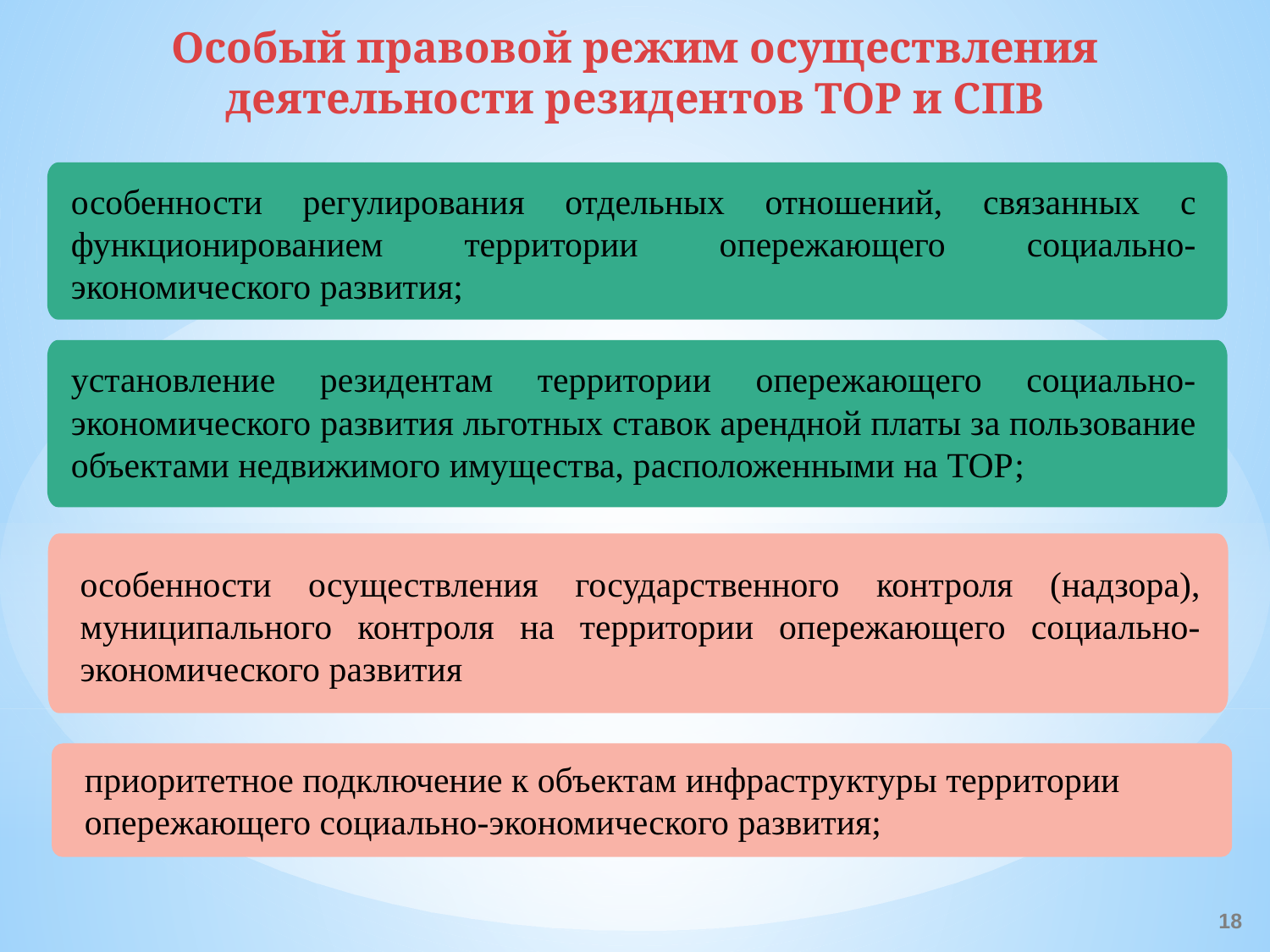

Особый правовой режим осуществления деятельности резидентов ТОР и СПВ

особенности регулирования отдельных отношений, связанных с функционированием территории опережающего социально-экономического развития;
установление резидентам территории опережающего социально-экономического развития льготных ставок арендной платы за пользование объектами недвижимого имущества, расположенными на ТОР;
особенности осуществления государственного контроля (надзора), муниципального контроля на территории опережающего социально-экономического развития
приоритетное подключение к объектам инфраструктуры территории опережающего социально-экономического развития;
18